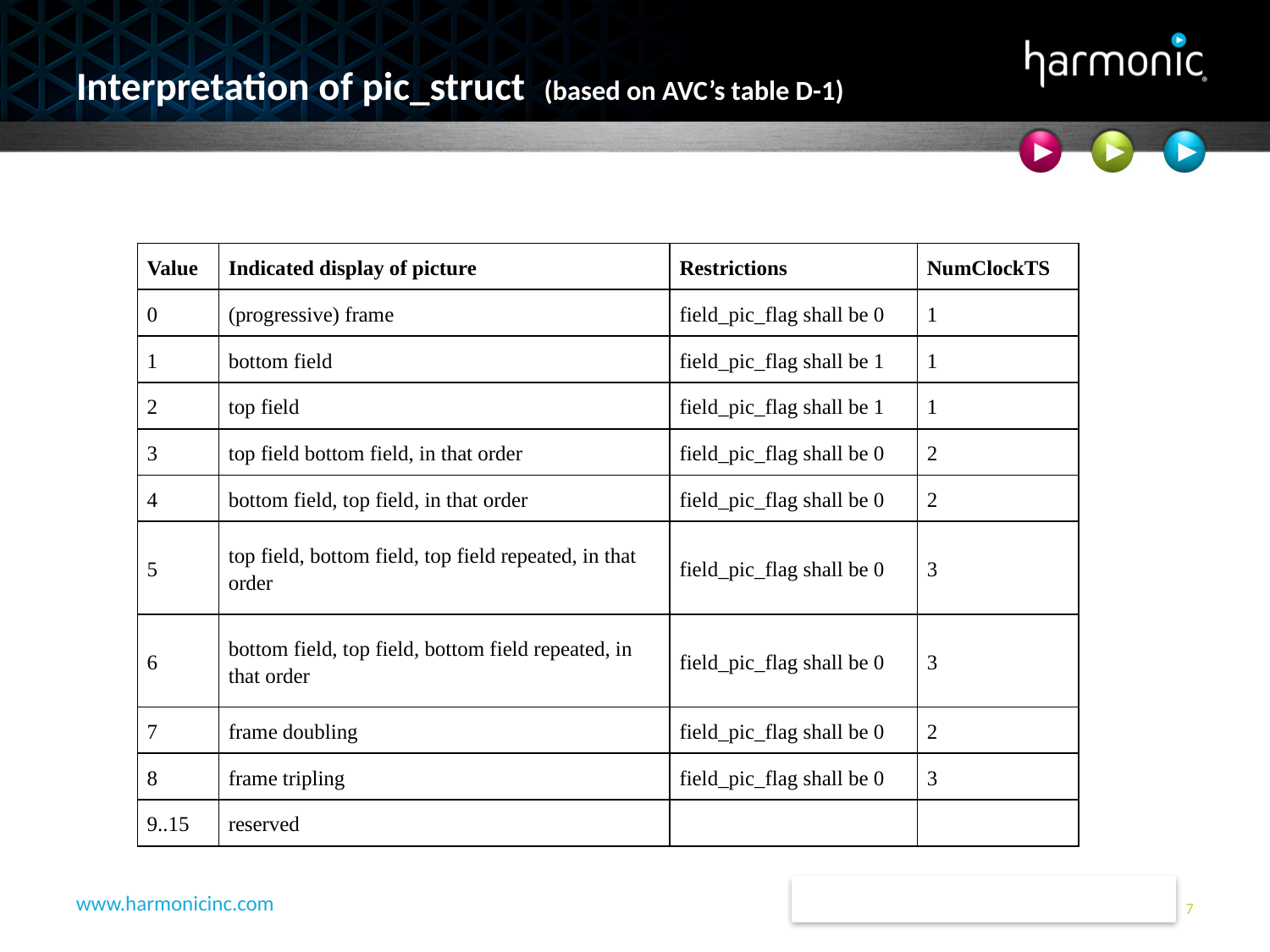

# Interpretation of pic_struct  (based on AVC’s table D-1)
| Value | Indicated display of picture | Restrictions | NumClockTS |
| --- | --- | --- | --- |
| 0 | (progressive) frame | field\_pic\_flag shall be 0 | 1 |
| 1 | bottom field | field\_pic\_flag shall be 1 | 1 |
| 2 | top field | field\_pic\_flag shall be 1 | 1 |
| 3 | top field bottom field, in that order | field\_pic\_flag shall be 0 | 2 |
| 4 | bottom field, top field, in that order | field\_pic\_flag shall be 0 | 2 |
| 5 | top field, bottom field, top field repeated, in that order | field\_pic\_flag shall be 0 | 3 |
| 6 | bottom field, top field, bottom field repeated, in that order | field\_pic\_flag shall be 0 | 3 |
| 7 | frame doubling | field\_pic\_flag shall be 0 | 2 |
| 8 | frame tripling | field\_pic\_flag shall be 0 | 3 |
| 9..15 | reserved |  |  |

7